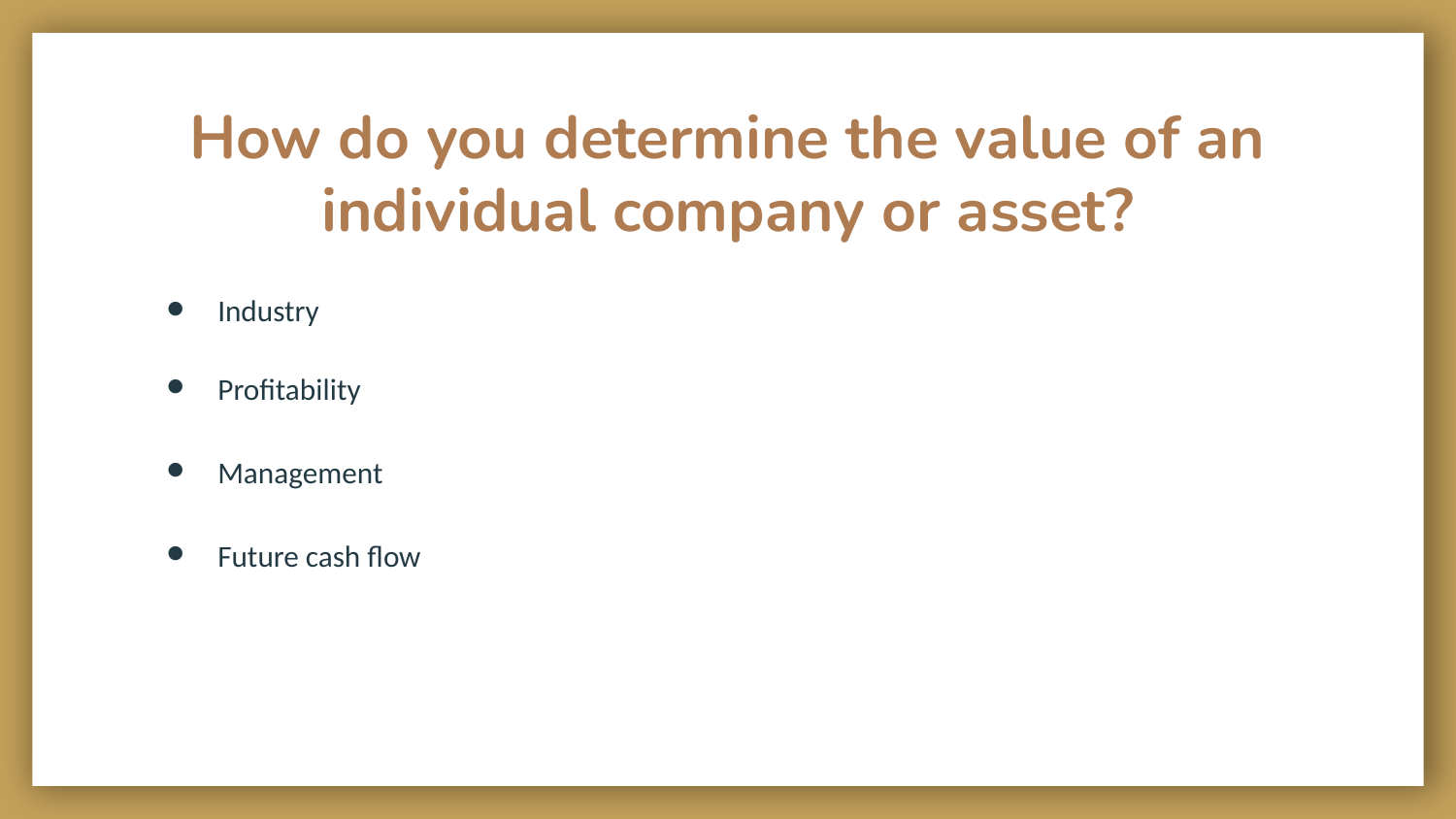

# How do you determine the value of an individual company or asset?
Industry
Profitability
Management
Future cash flow